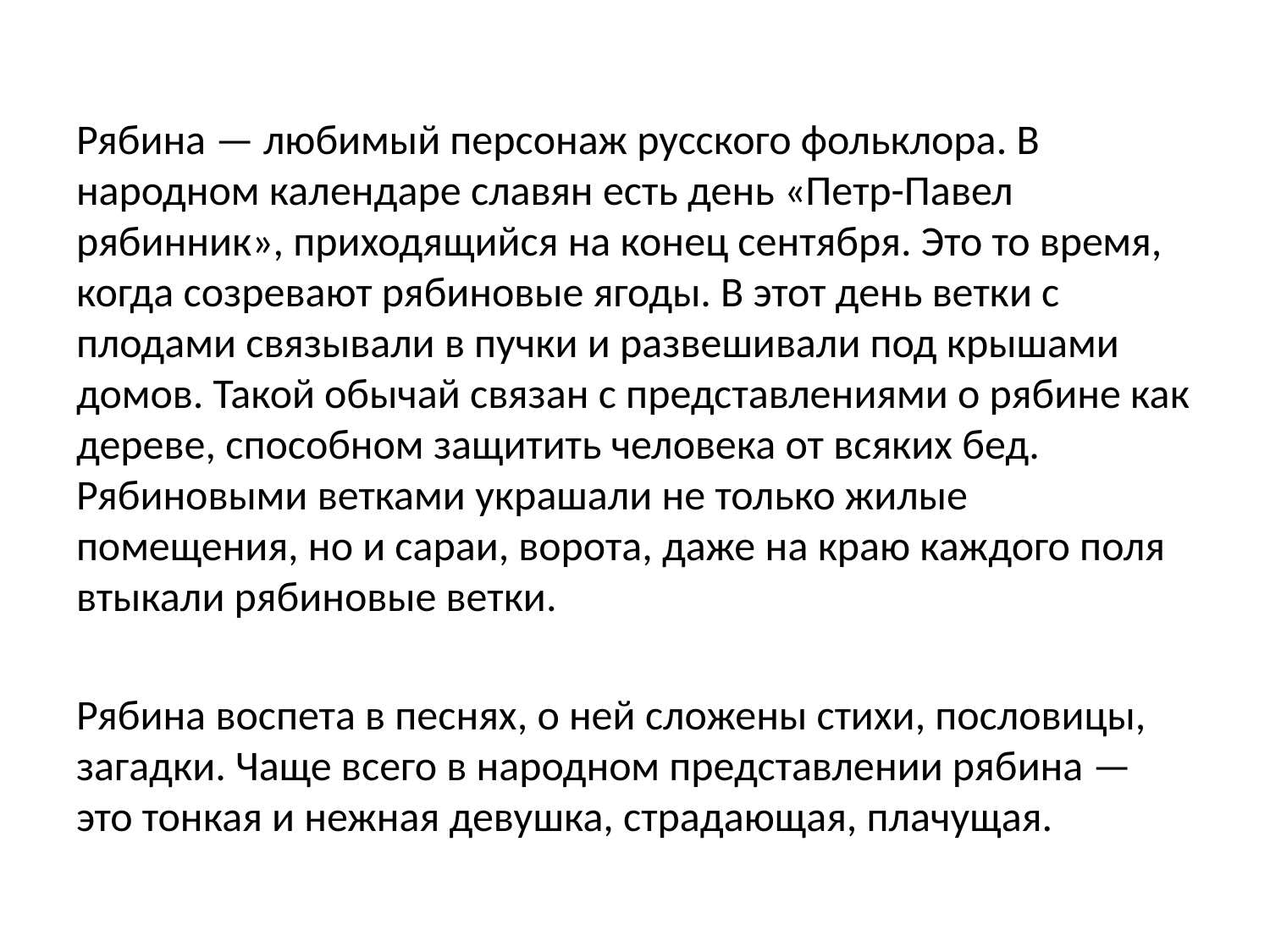

#

Рябина — любимый персонаж русского фольклора. В народном календаре славян есть день «Петр-Павел рябинник», приходящийся на конец сентября. Это то время, когда созревают рябиновые ягоды. В этот день ветки с плодами связывали в пучки и развешивали под крышами домов. Такой обычай связан с представлениями о рябине как дереве, способном защитить человека от всяких бед. Рябиновыми ветками украшали не только жилые помещения, но и сараи, ворота, даже на краю каждого поля втыкали рябиновые ветки.

Рябина воспета в песнях, о ней сложены стихи, пословицы, загадки. Чаще всего в народном представлении рябина — это тонкая и нежная девушка, страдающая, плачущая.